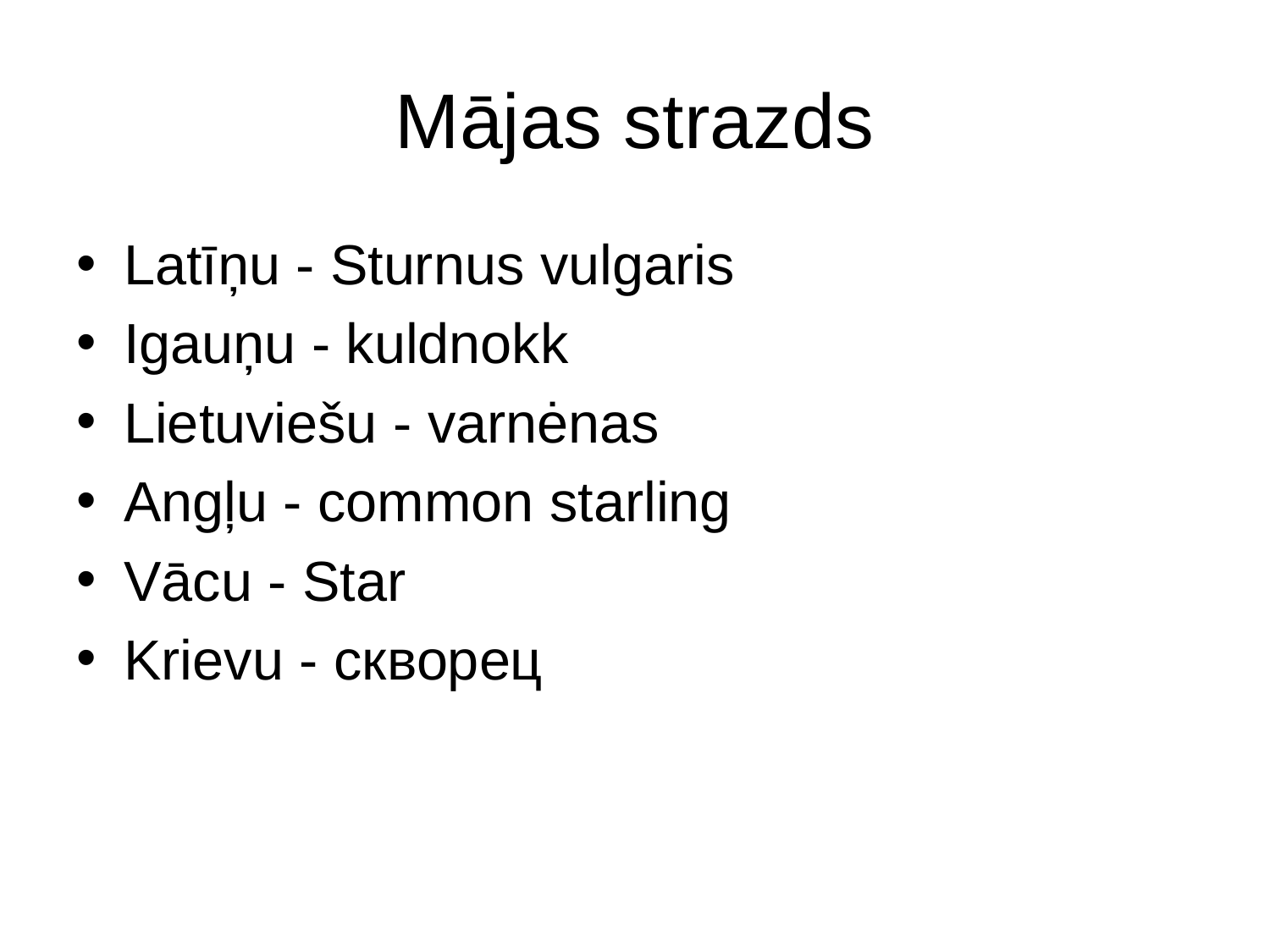

# Mājas strazds
Latīņu - Sturnus vulgaris
Igauņu - kuldnokk
Lietuviešu - varnėnas
Angļu - common starling
Vācu - Star
Krievu - скворец